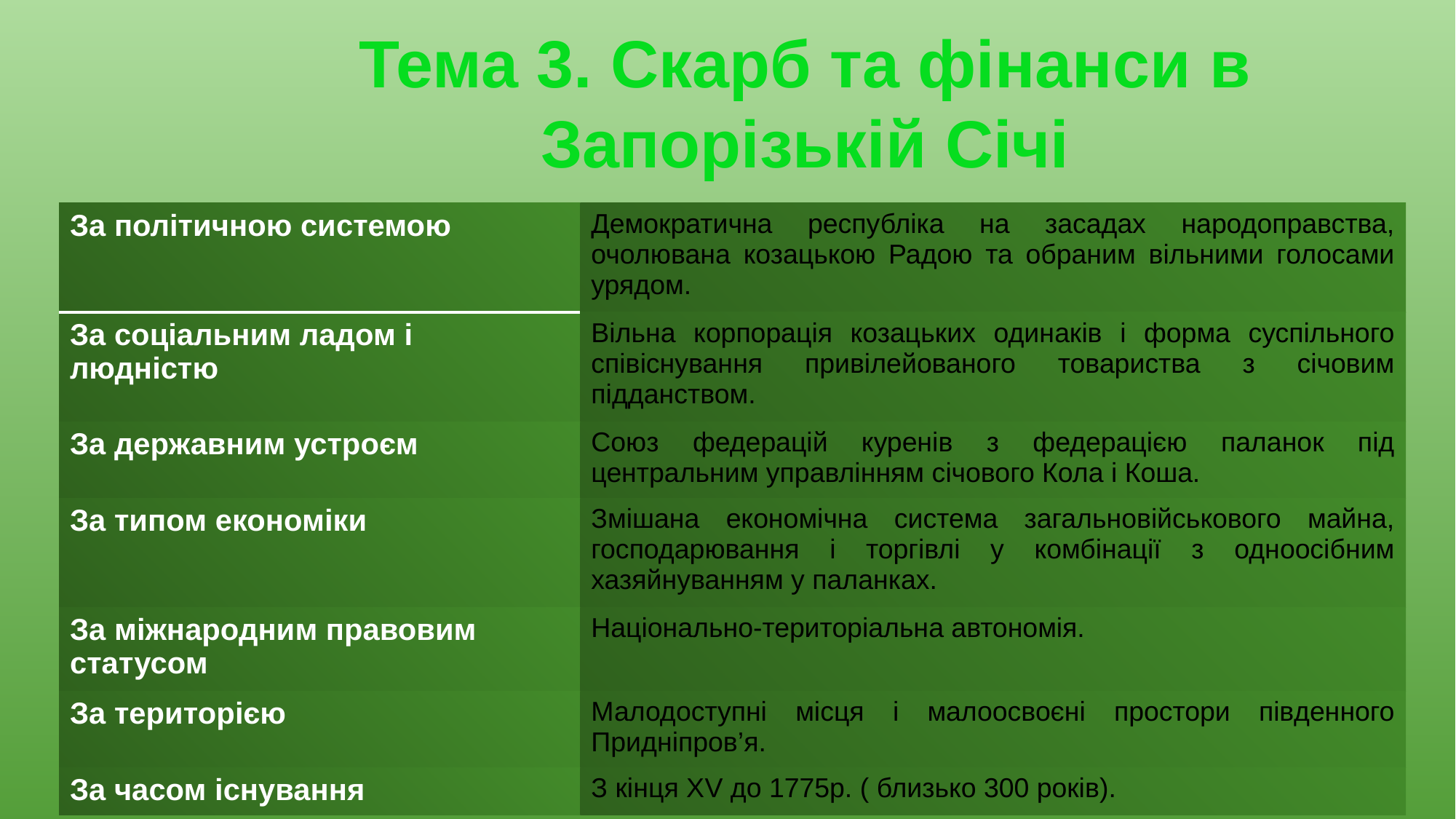

Тема 3. Скарб та фінанси в Запорізькій Січі
| За політичною системою | Демократична республіка на засадах народоправства, очолювана козацькою Радою та обраним вільними голосами урядом. |
| --- | --- |
| За соціальним ладом і людністю | Вільна корпорація козацьких одинаків і форма суспільного співіснування привілейованого товариства з січовим підданством. |
| За державним устроєм | Союз федерацій куренів з федерацією паланок під центральним управлінням січового Кола і Коша. |
| За типом економіки | Змішана економічна система загальновійськового майна, господарювання і торгівлі у комбінації з одноосібним хазяйнуванням у паланках. |
| За міжнародним правовим статусом | Національно-територіальна автономія. |
| За територією | Малодоступні місця і малоосвоєні простори південного Придніпров’я. |
| За часом існування | З кінця ХV до 1775р. ( близько 300 років). |